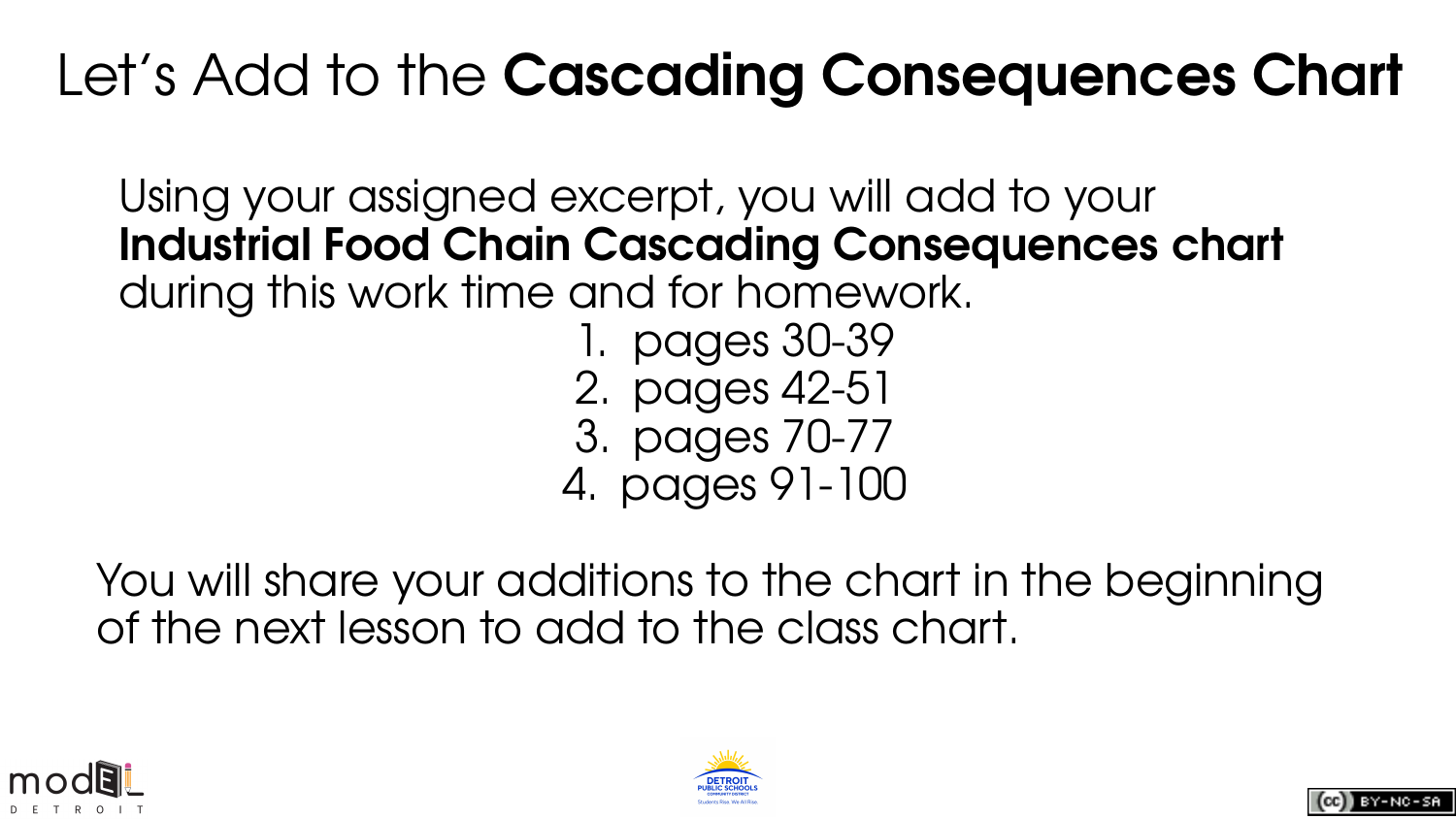

# Let’s Add to the Cascading Consequences Chart

Using your assigned excerpt, you will add to your Industrial Food Chain Cascading Consequences chart during this work time and for homework.
pages 30-39
pages 42-51
pages 70-77
pages 91-100
You will share your additions to the chart in the beginning of the next lesson to add to the class chart.